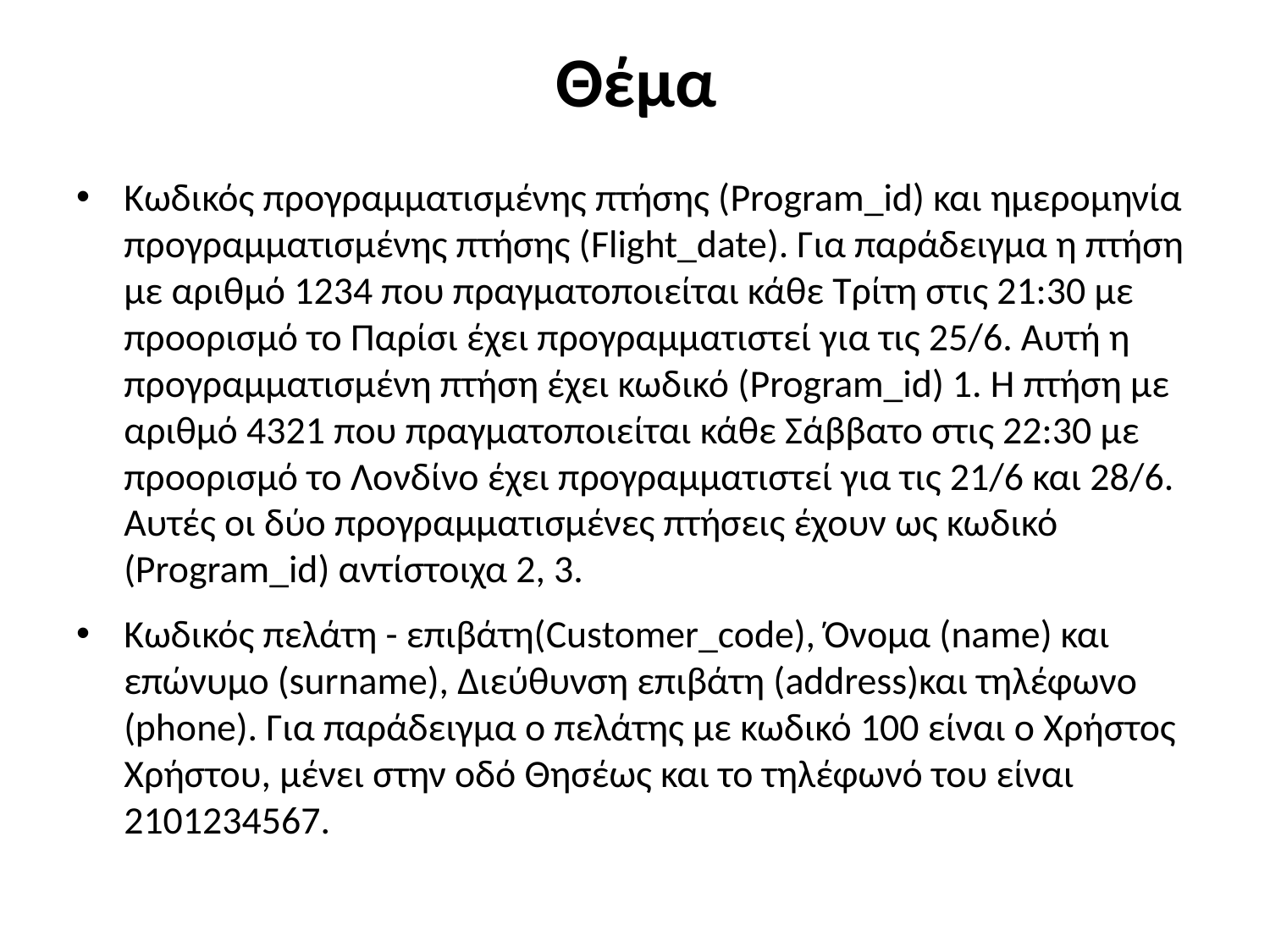

# Θέμα
Κωδικός προγραμματισμένης πτήσης (Program_id) και ημερομηνία προγραμματισμένης πτήσης (Flight_date). Για παράδειγμα η πτήση με αριθμό 1234 που πραγματοποιείται κάθε Τρίτη στις 21:30 με προορισμό το Παρίσι έχει προγραμματιστεί για τις 25/6. Αυτή η προγραμματισμένη πτήση έχει κωδικό (Program_id) 1. Η πτήση με αριθμό 4321 που πραγματοποιείται κάθε Σάββατο στις 22:30 με προορισμό το Λονδίνο έχει προγραμματιστεί για τις 21/6 και 28/6. Αυτές οι δύο προγραμματισμένες πτήσεις έχουν ως κωδικό (Program_id) αντίστοιχα 2, 3.
Κωδικός πελάτη - επιβάτη(Customer_code), Όνομα (name) και επώνυμο (surname), Διεύθυνση επιβάτη (address)και τηλέφωνο (phone). Για παράδειγμα ο πελάτης με κωδικό 100 είναι ο Χρήστος Χρήστου, μένει στην οδό Θησέως και το τηλέφωνό του είναι 2101234567.